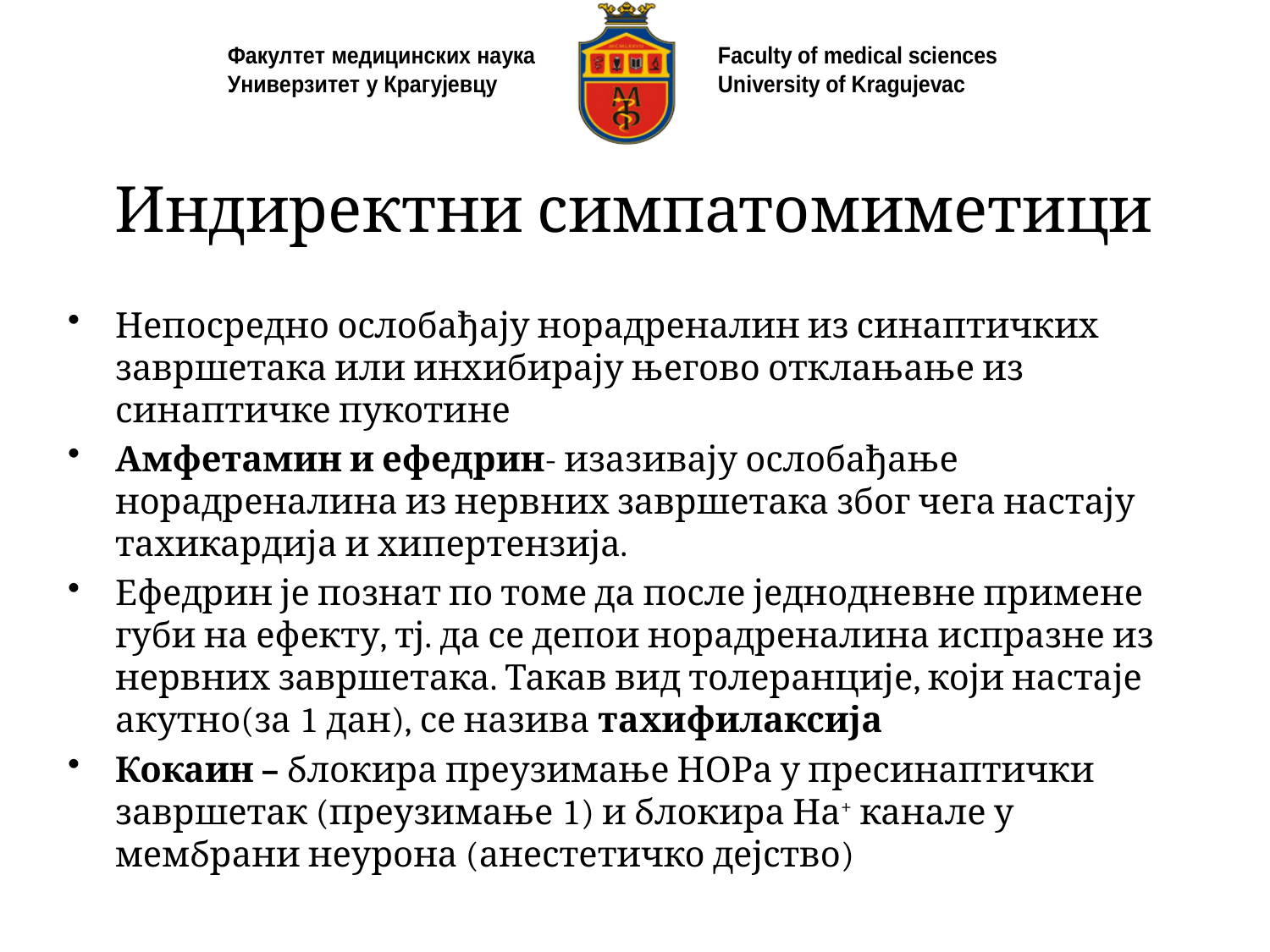

# Индиректни симпатомиметици
Непосредно ослобађају норадреналин из синаптичких завршетака или инхибирају његово отклањање из синаптичке пукотине
Амфетамин и ефедрин- изазивају ослобађање норадреналина из нервних завршетака због чега настају тахикардија и хипертензија.
Ефедрин је познат по томе да после једнодневне примене губи на ефекту, тј. да се депои норадреналина испразне из нервних завршетака. Такав вид толеранције, који настаје акутно(за 1 дан), се назива тахифилаксија
Кокаин – блокира преузимање НОРа у пресинаптички завршетак (преузимање 1) и блокира На+ канале у мембрани неурона (анестетичко дејство)